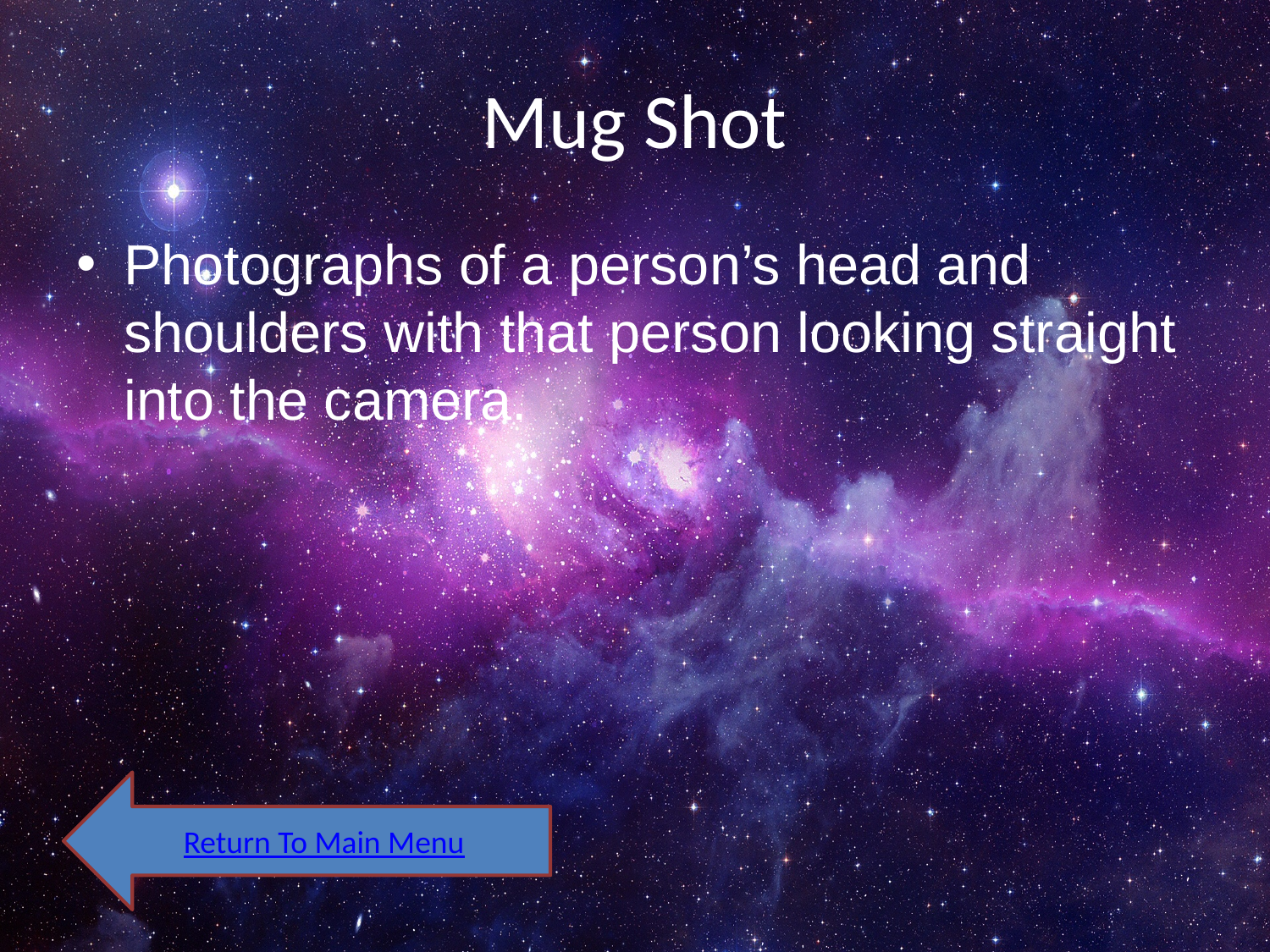

# Mug Shot
Photographs of a person’s head and shoulders with that person looking straight into the camera.
Return To Main Menu